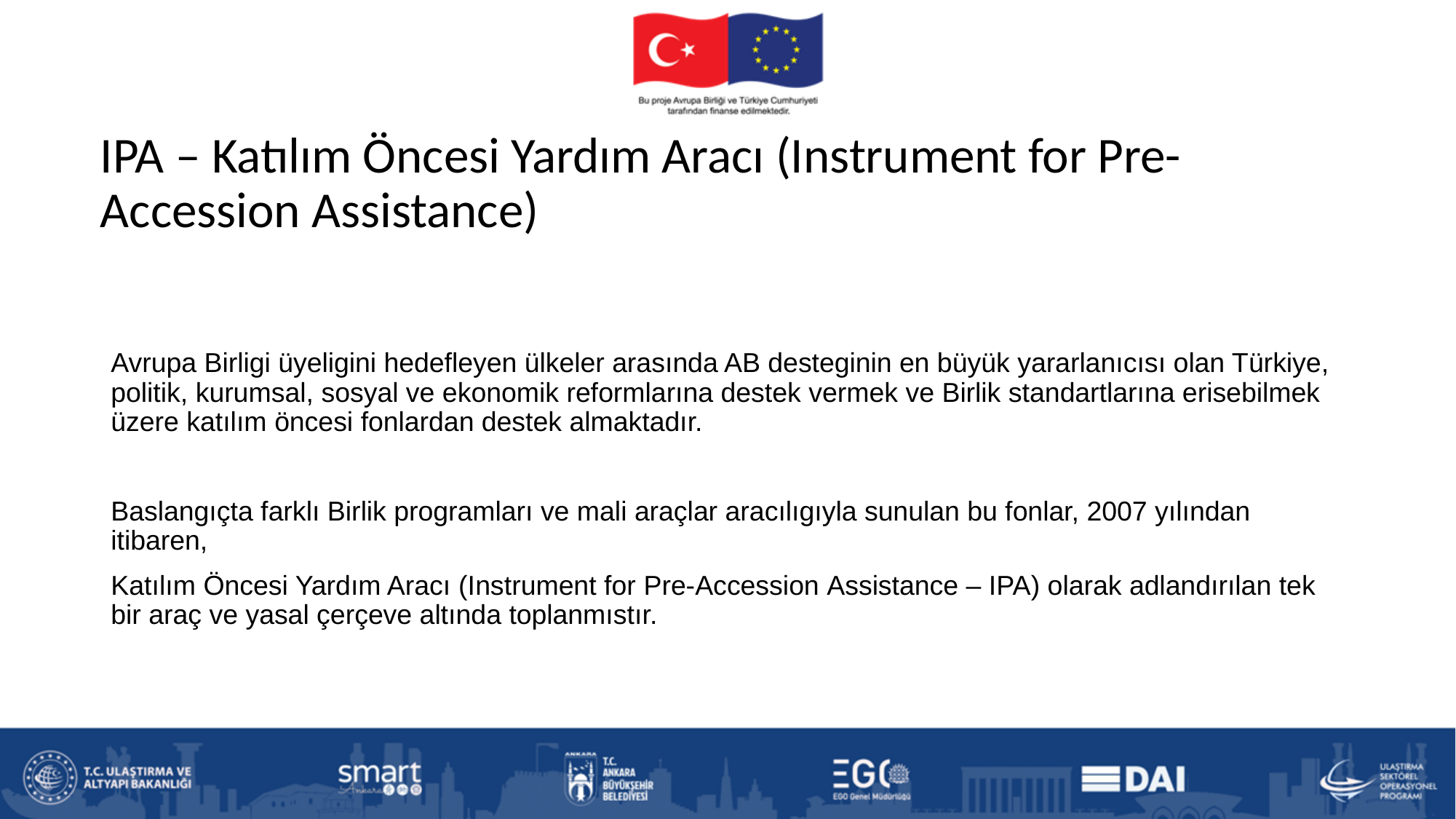

# IPA – Katılım Öncesi Yardım Aracı (Instrument for Pre-Accession Assistance)

Avrupa Birligi üyeligini hedefleyen ülkeler arasında AB desteginin en büyük yararlanıcısı olan Türkiye, politik, kurumsal, sosyal ve ekonomik reformlarına destek vermek ve Birlik standartlarına erisebilmek üzere katılım öncesi fonlardan destek almaktadır.

Baslangıçta farklı Birlik programları ve mali araçlar aracılıgıyla sunulan bu fonlar, 2007 yılından itibaren,
Katılım Öncesi Yardım Aracı (Instrument for Pre-Accession Assistance – IPA) olarak adlandırılan tek bir araç ve yasal çerçeve altında toplanmıstır.